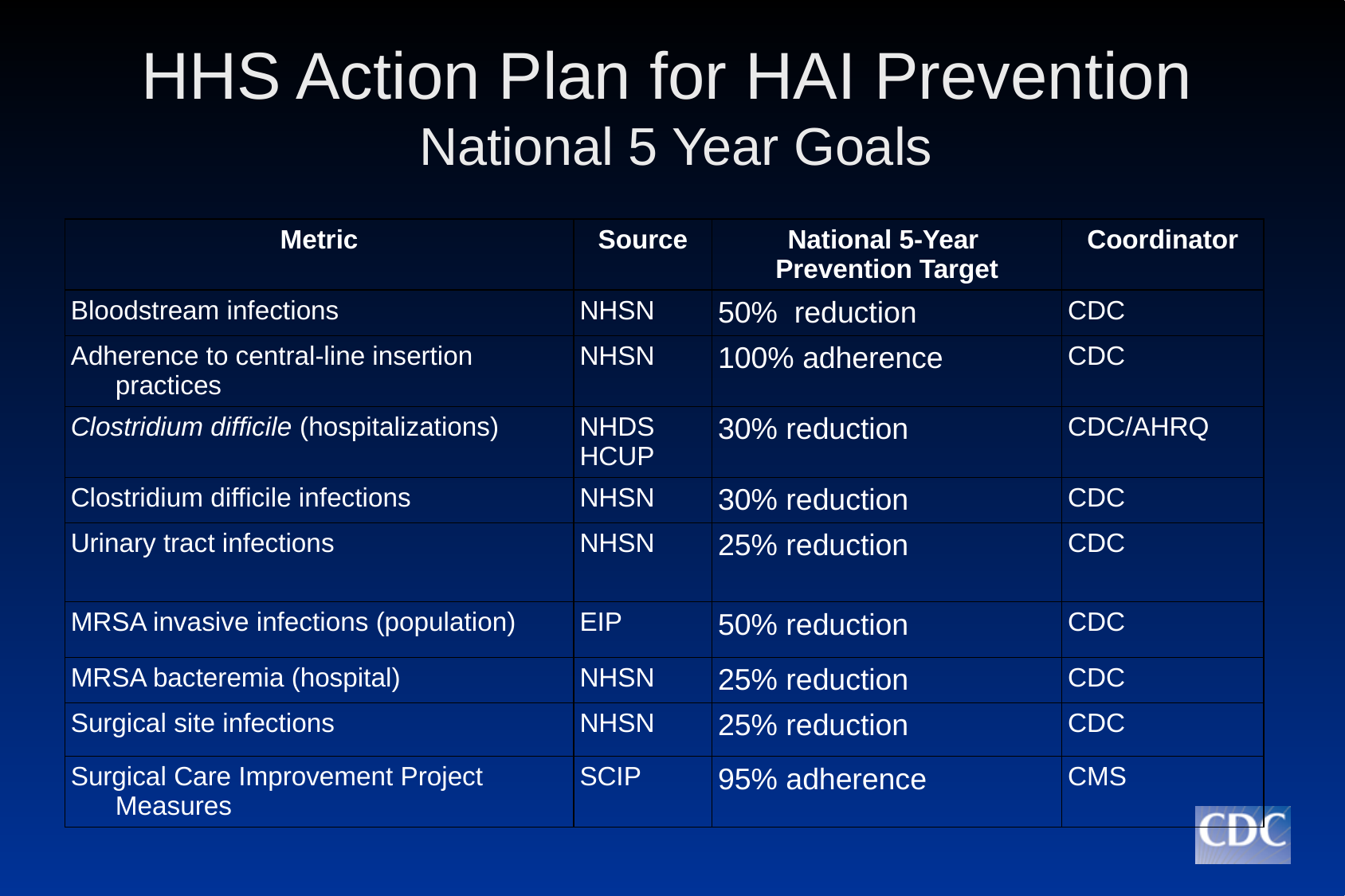

# HHS Action Plan for HAI Prevention National 5 Year Goals
| Metric | Source | National 5-Year Prevention Target | Coordinator |
| --- | --- | --- | --- |
| Bloodstream infections | NHSN | 50% reduction | CDC |
| Adherence to central-line insertion practices | NHSN | 100% adherence | CDC |
| Clostridium difficile (hospitalizations) | NHDS HCUP | 30% reduction | CDC/AHRQ |
| Clostridium difficile infections | NHSN | 30% reduction | CDC |
| Urinary tract infections | NHSN | 25% reduction | CDC |
| MRSA invasive infections (population) | EIP | 50% reduction | CDC |
| MRSA bacteremia (hospital) | NHSN | 25% reduction | CDC |
| Surgical site infections | NHSN | 25% reduction | CDC |
| Surgical Care Improvement Project Measures | SCIP | 95% adherence | CMS |